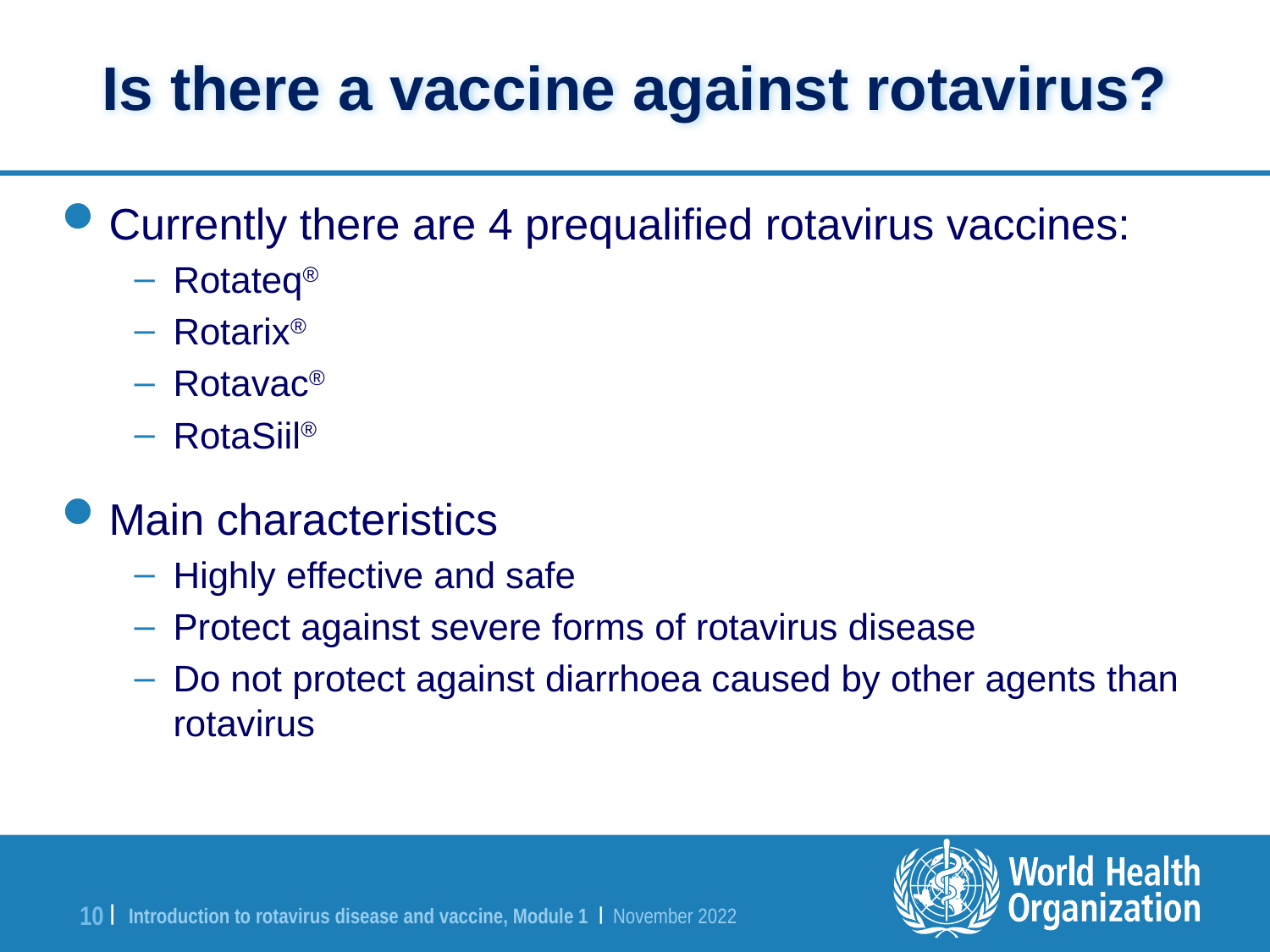

Is there a vaccine against rotavirus?
Currently there are 4 prequalified rotavirus vaccines:
Rotateq®
Rotarix®
Rotavac®
RotaSiil®
Main characteristics
Highly effective and safe
Protect against severe forms of rotavirus disease
Do not protect against diarrhoea caused by other agents than rotavirus